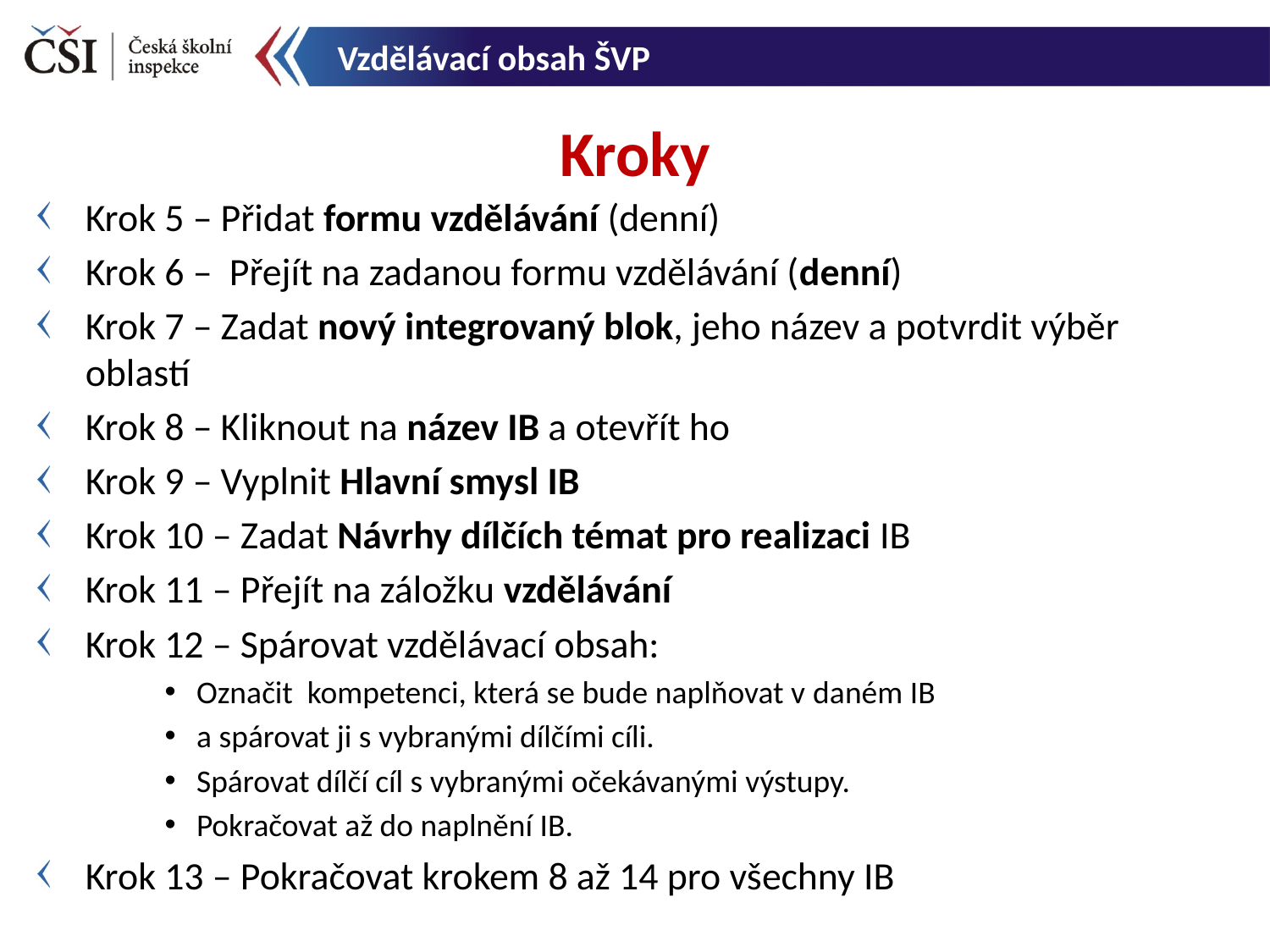

Vzdělávací obsah ŠVP
Kroky
Krok 5 – Přidat formu vzdělávání (denní)
Krok 6 –  Přejít na zadanou formu vzdělávání (denní)
Krok 7 – Zadat nový integrovaný blok, jeho název a potvrdit výběr oblastí
Krok 8 – Kliknout na název IB a otevřít ho
Krok 9 – Vyplnit Hlavní smysl IB
Krok 10 – Zadat Návrhy dílčích témat pro realizaci IB
Krok 11 – Přejít na záložku vzdělávání
Krok 12 – Spárovat vzdělávací obsah:
Označit  kompetenci, která se bude naplňovat v daném IB
a spárovat ji s vybranými dílčími cíli.
Spárovat dílčí cíl s vybranými očekávanými výstupy.
Pokračovat až do naplnění IB.
Krok 13 – Pokračovat krokem 8 až 14 pro všechny IB